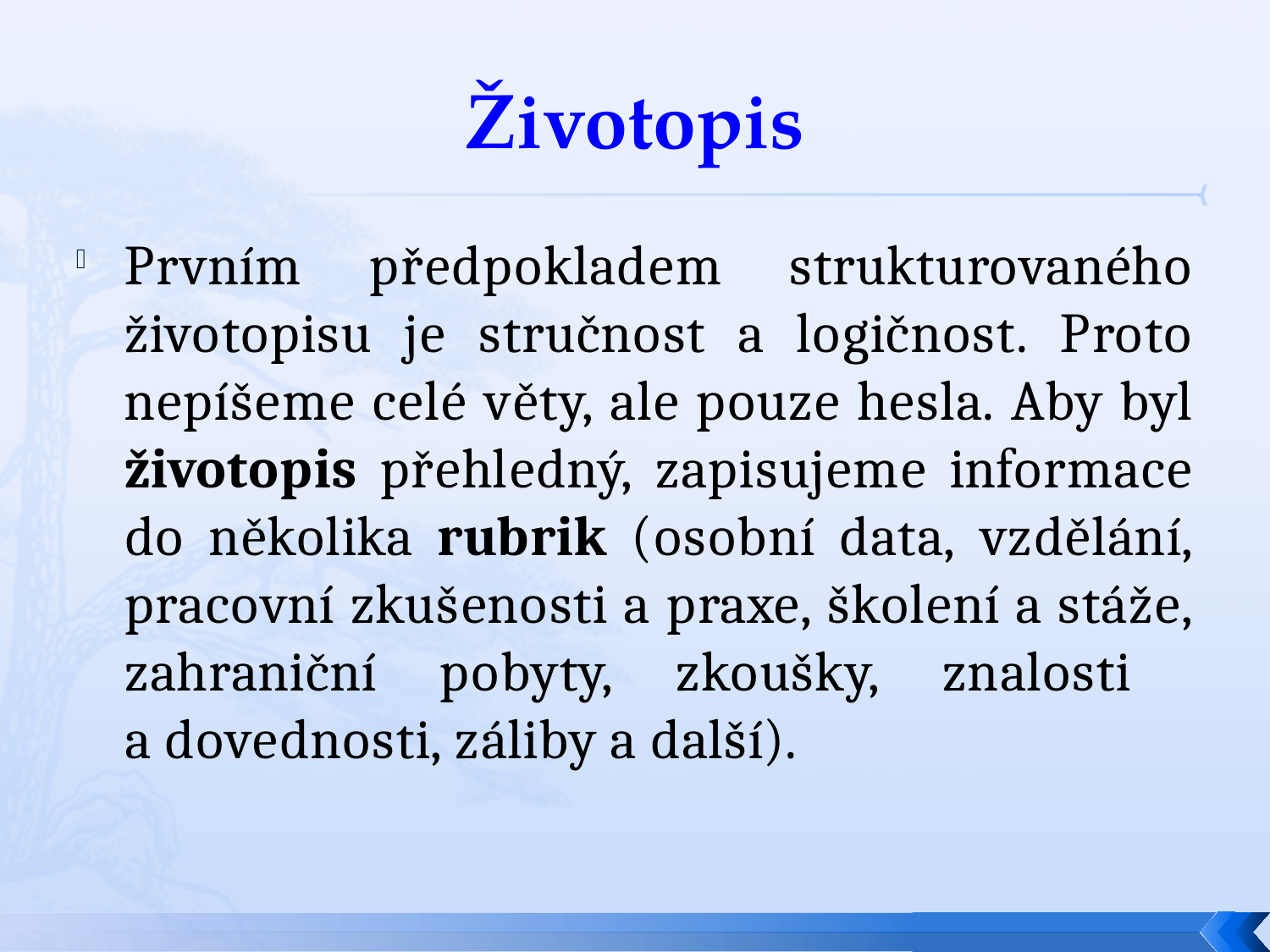

# Životopis
Prvním předpokladem strukturovaného životopisu je stručnost a logičnost. Proto nepíšeme celé věty, ale pouze hesla. Aby byl životopis přehledný, zapisujeme informace do několika rubrik (osobní data, vzdělání, pracovní zkušenosti a praxe, školení a stáže, zahraniční pobyty, zkoušky, znalosti
a dovednosti, záliby a další).